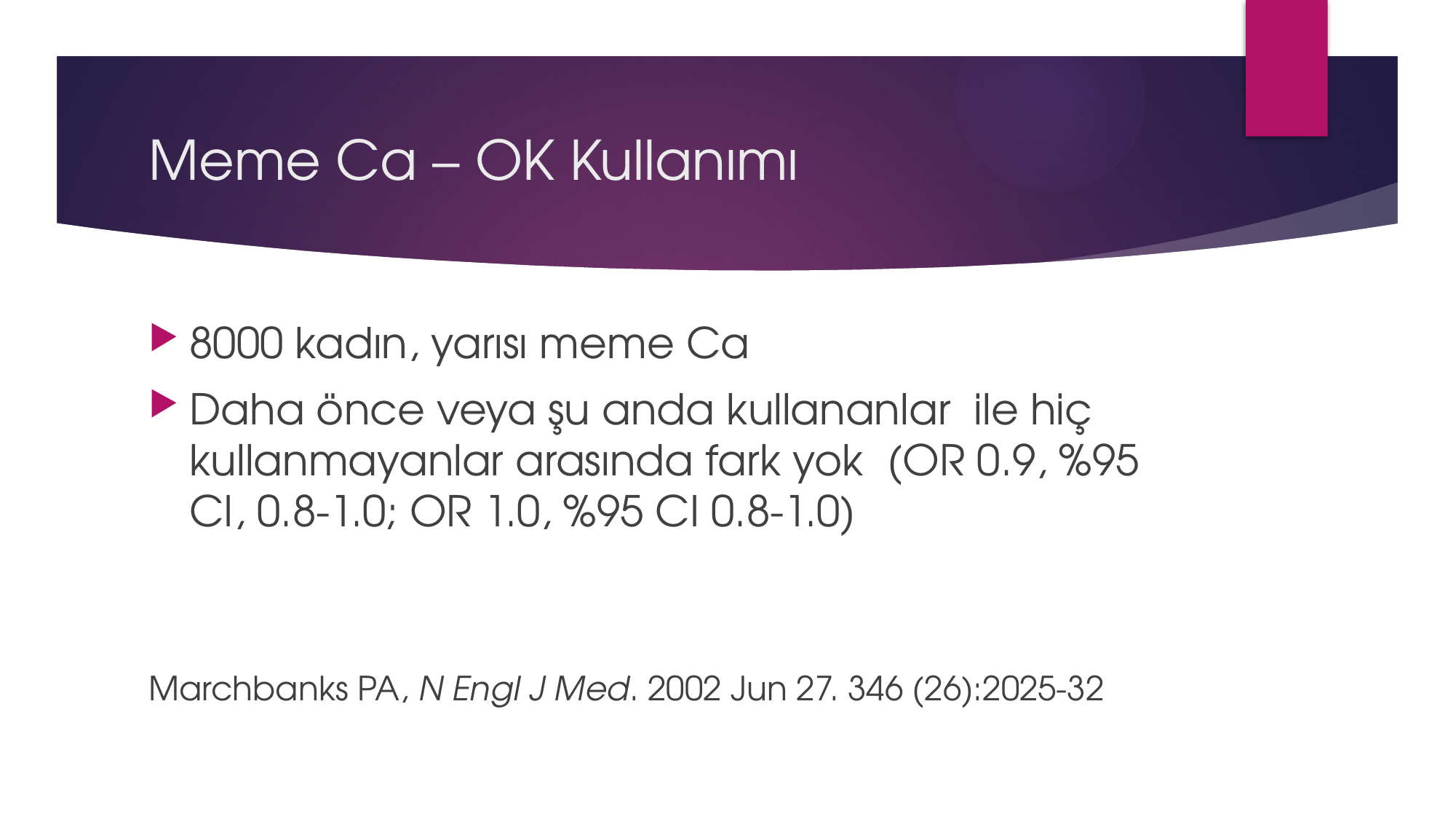

# Meme Ca – OK Kullanımı
8000 kadın, yarısı meme Ca
Daha önce veya şu anda kullananlar  ile hiç kullanmayanlar arasında fark yok  (OR 0.9, %95 CI, 0.8-1.0; OR 1.0, %95 CI 0.8-1.0)

Marchbanks PA, N Engl J Med. 2002 Jun 27. 346 (26):2025-32